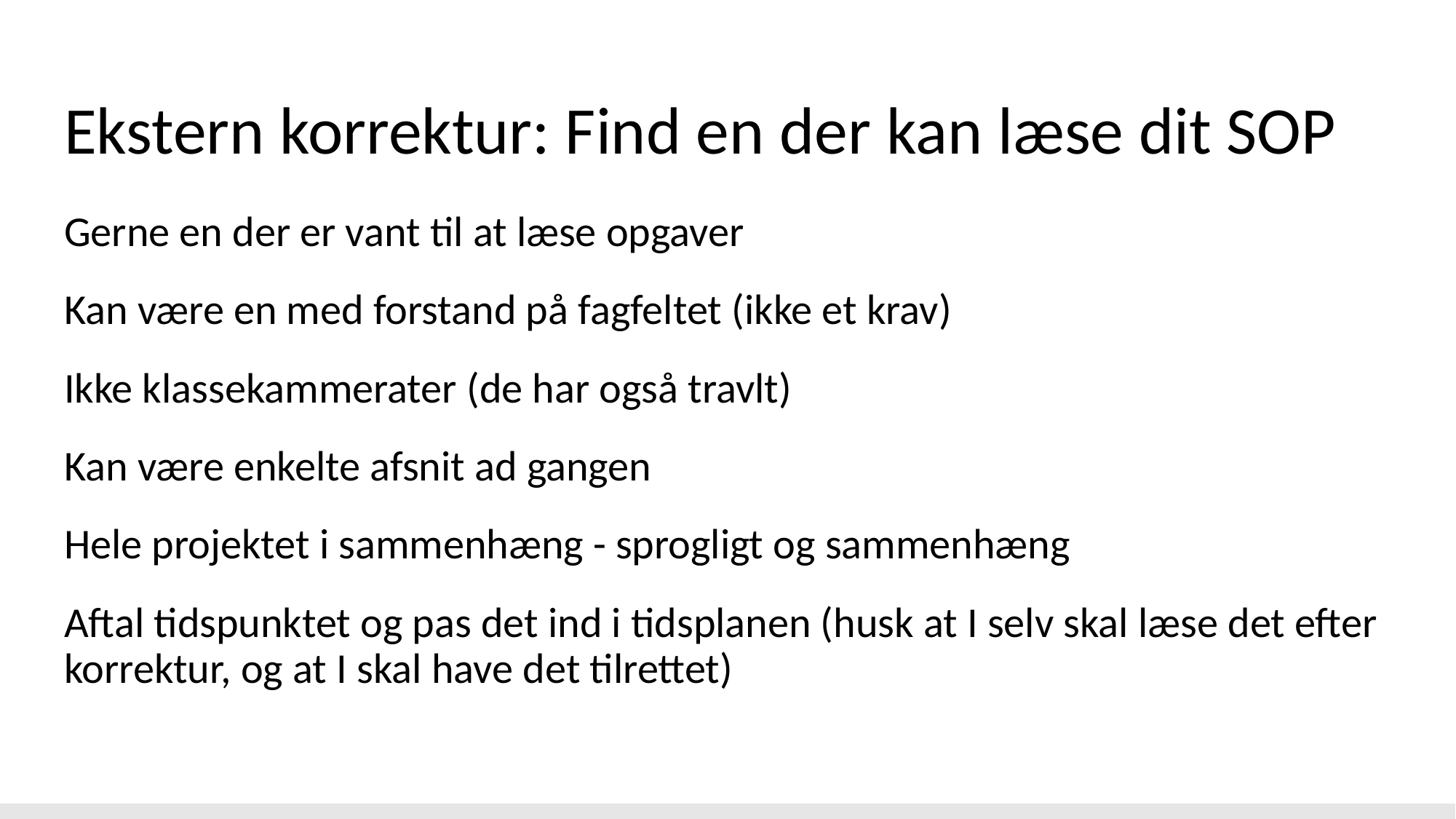

# Ekstern korrektur: Find en der kan læse dit SOP
Gerne en der er vant til at læse opgaver
Kan være en med forstand på fagfeltet (ikke et krav)
Ikke klassekammerater (de har også travlt)
Kan være enkelte afsnit ad gangen
Hele projektet i sammenhæng - sprogligt og sammenhæng
Aftal tidspunktet og pas det ind i tidsplanen (husk at I selv skal læse det efter korrektur, og at I skal have det tilrettet)